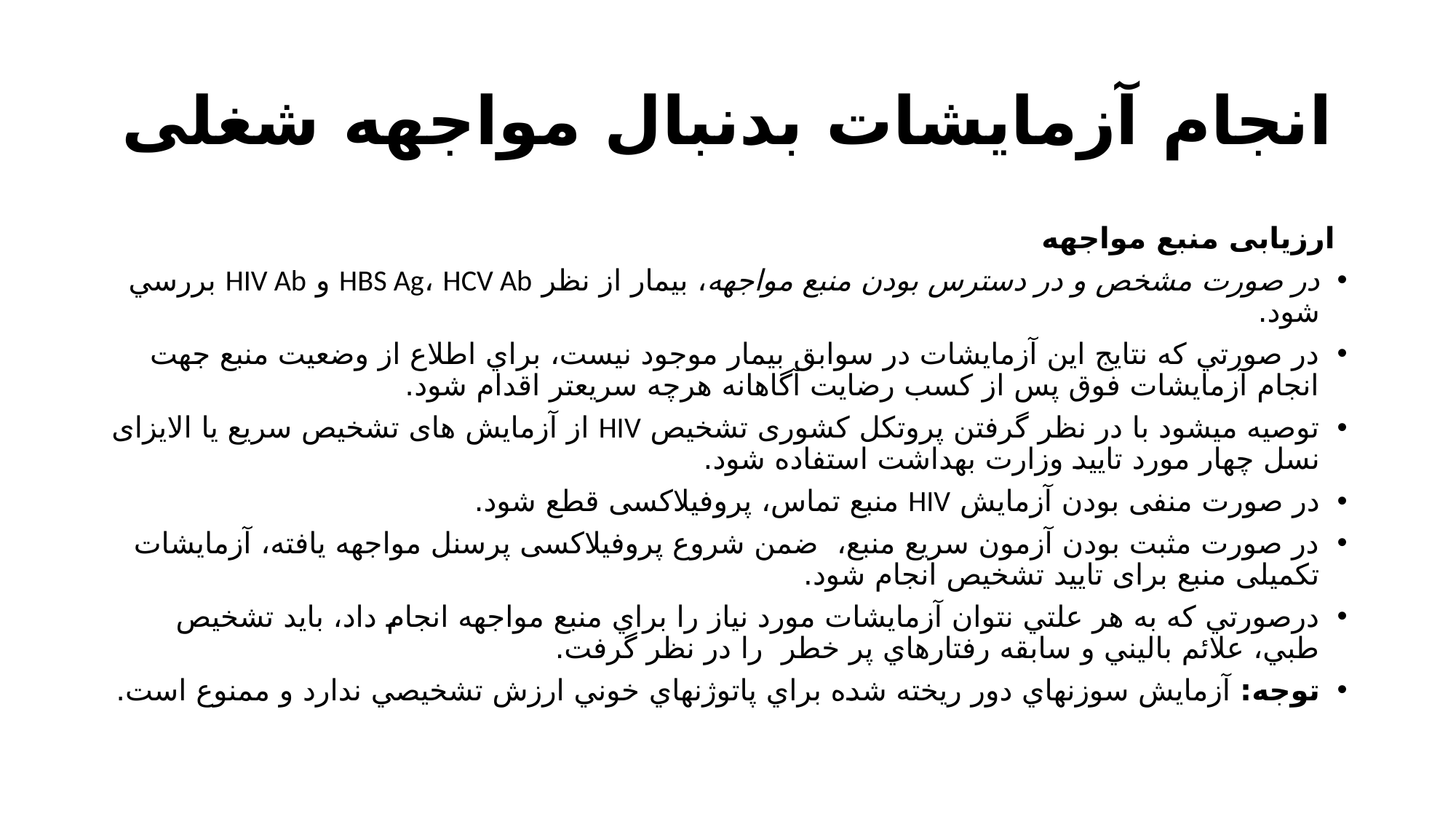

# انجام آزمایشات بدنبال مواجهه شغلی
 ارزیابی منبع مواجهه
در صورت مشخص و در دسترس بودن منبع مواجهه، بيمار از نظر HBS Ag، HCV Ab و HIV Ab بررسي شود.
در صورتي که نتايج اين آزمايشات در سوابق بيمار موجود نيست، براي اطلاع از وضعيت منبع جهت انجام آزمایشات فوق پس از کسب رضایت آگاهانه هرچه سريعتر اقدام شود.
توصیه میشود با در نظر گرفتن پروتکل کشوری تشخیص HIV از آزمایش های تشخیص سریع یا الایزای نسل چهار مورد تایید وزارت بهداشت استفاده شود.
در صورت منفی بودن آزمایش HIV منبع تماس، پروفیلاکسی قطع شود.
در صورت مثبت بودن آزمون سریع منبع،  ضمن شروع پروفیلاکسی پرسنل مواجهه یافته، آزمایشات تکمیلی منبع برای تایید تشخیص انجام شود.
درصورتي که به هر علتي نتوان آزمايشات مورد نياز را براي منبع مواجهه انجام داد، باید تشخيص طبي، علائم باليني و سابقه رفتارهاي پر خطر  را در نظر گرفت.
توجه: آزمايش سوزنهاي دور ريخته شده براي پاتوژنهاي خوني ارزش تشخيصي ندارد و ممنوع است.